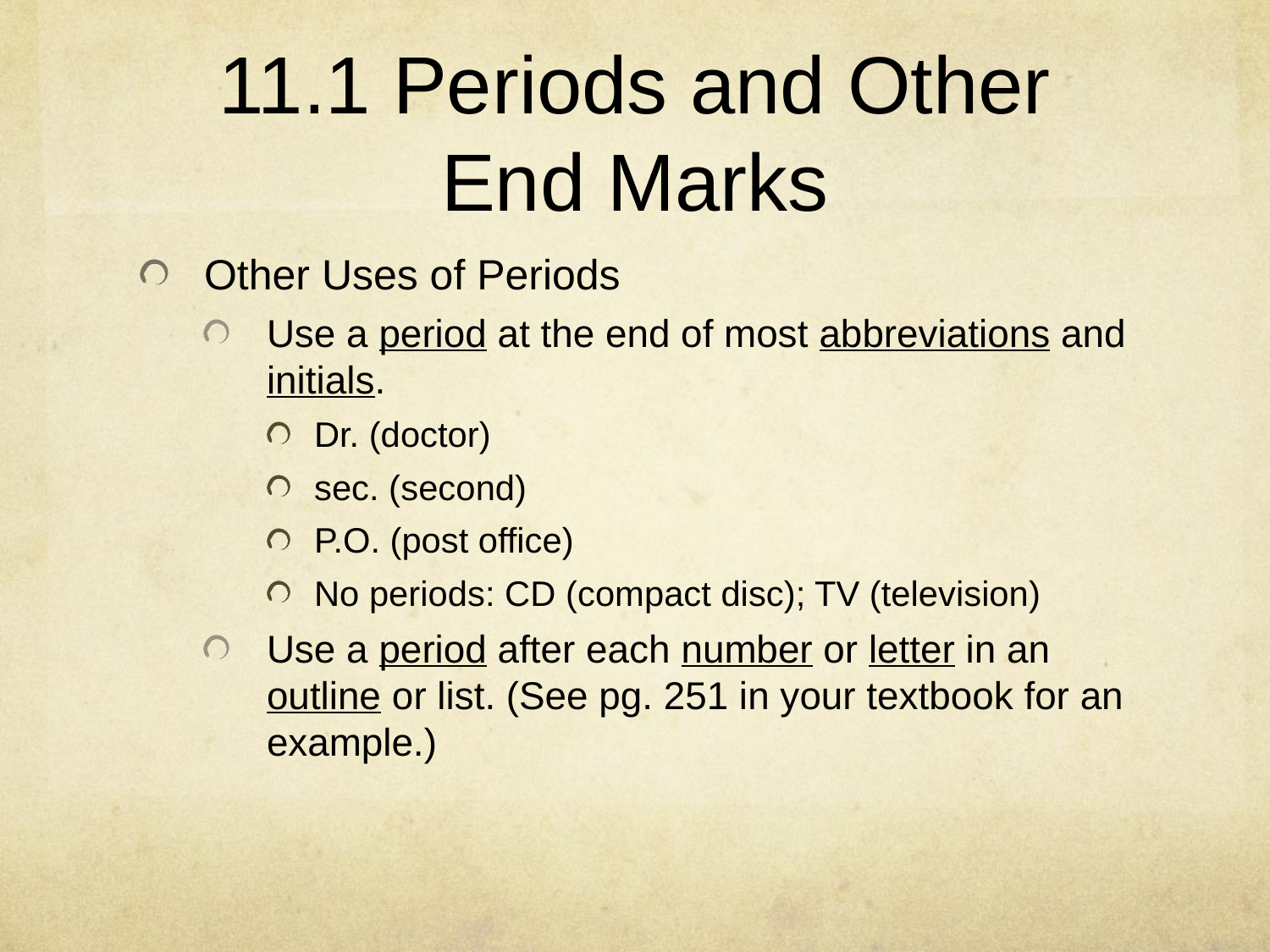

# 11.1 Periods and Other End Marks
Other Uses of Periods
Use a period at the end of most abbreviations and initials.
Dr. (doctor)
sec. (second)
P.O. (post office)
No periods: CD (compact disc); TV (television)
Use a period after each number or letter in an outline or list. (See pg. 251 in your textbook for an example.)